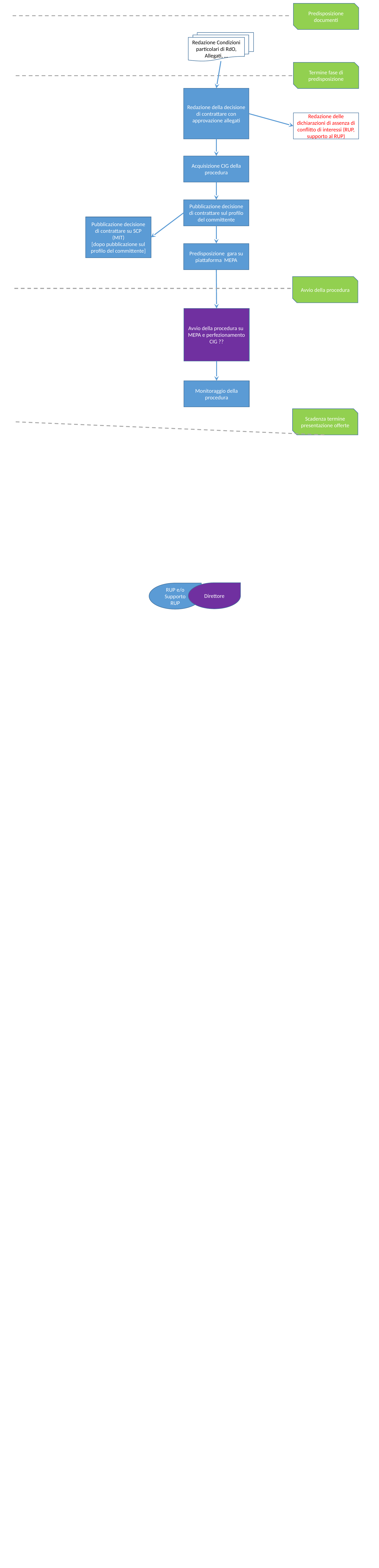

Predisposizione
documenti
Redazione Condizioni particolari di RdO, Allegati, …
Termine fase di predisposizione
Redazione della decisione di contrattare con approvazione allegati
Redazione delle dichiarazioni di assenza di conflitto di interessi (RUP, supporto al RUP)
Acquisizione CIG della procedura
Pubblicazione decisione di contrattare sul profilo del committente
Pubblicazione decisione di contrattare su SCP (MIT)
[dopo pubblicazione sul profilo del committente]
Predisposizione  gara su piattaforma  MEPA
Avvio della procedura
Avvio della procedura su
MEPA e perfezionamento CIG ??
Monitoraggio della procedura
Scadenza termine presentazione offerte
Direttore
RUP e/o Supporto RUP